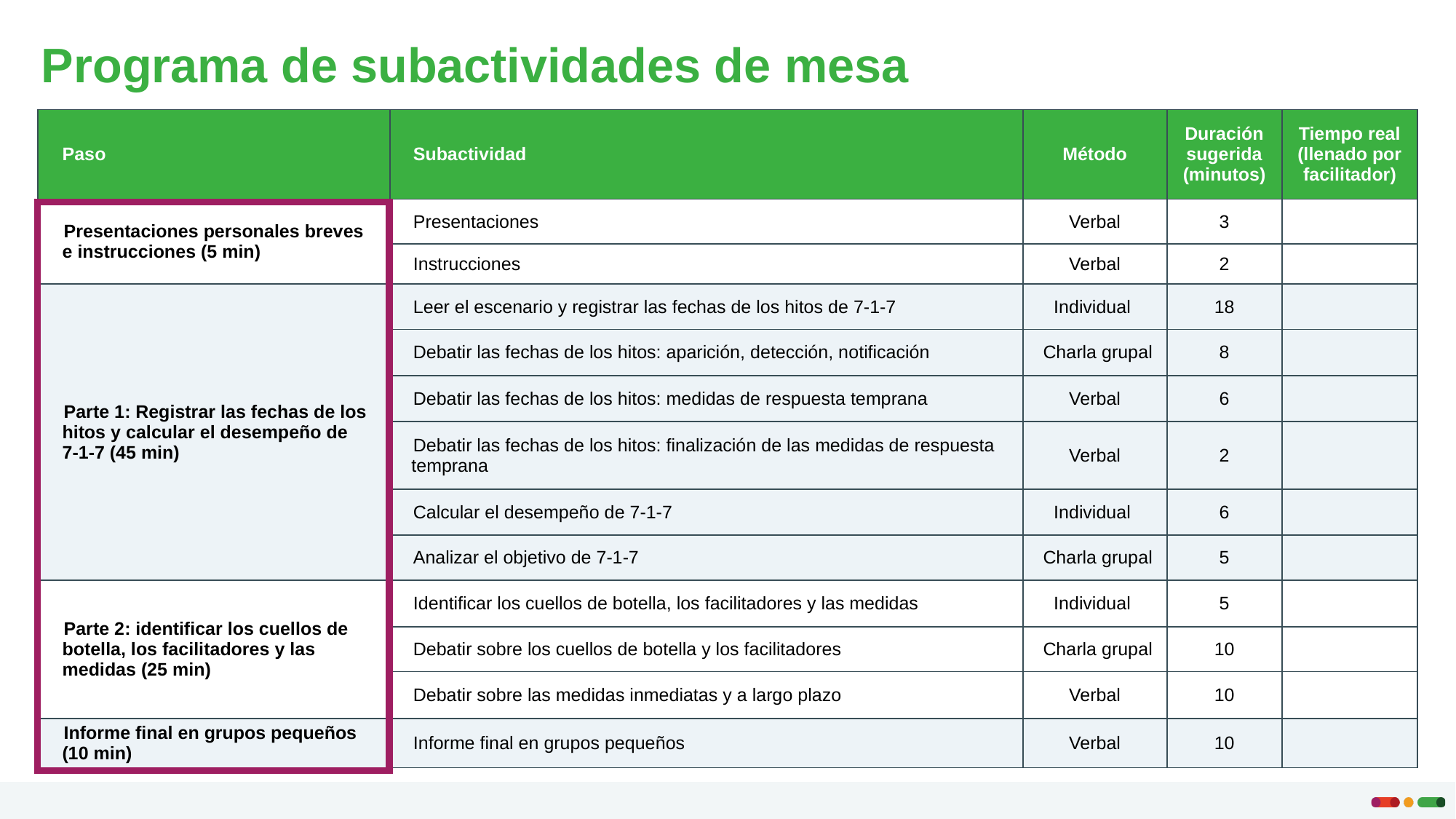

# Programa de subactividades de mesa
| Paso | Subactividad | Método | Duración sugerida (minutos) | Tiempo real (llenado por facilitador) |
| --- | --- | --- | --- | --- |
| Presentaciones personales breves e instrucciones (5 min) | Presentaciones | Verbal | 3 |  |
|  | Instrucciones | Verbal | 2 |  |
| Parte 1: Registrar las fechas de los hitos y calcular el desempeño de 7-1-7 (45 min) | Leer el escenario y registrar las fechas de los hitos de 7-1-7 | Individual | 18 |  |
|  | Debatir las fechas de los hitos: aparición, detección, notificación | Charla grupal | 8 |  |
|  | Debatir las fechas de los hitos: medidas de respuesta temprana | Verbal | 6 |  |
|  | Debatir las fechas de los hitos: finalización de las medidas de respuesta temprana | Verbal | 2 |  |
|  | Calcular el desempeño de 7-1-7 | Individual | 6 |  |
|  | Analizar el objetivo de 7-1-7 | Charla grupal | 5 |  |
| Parte 2: identificar los cuellos de botella, los facilitadores y las medidas (25 min) | Identificar los cuellos de botella, los facilitadores y las medidas | Individual | 5 |  |
|  | Debatir sobre los cuellos de botella y los facilitadores | Charla grupal | 10 |  |
|  | Debatir sobre las medidas inmediatas y a largo plazo | Verbal | 10 |  |
| Informe final en grupos pequeños (10 min) | Informe final en grupos pequeños | Verbal | 10 |  |